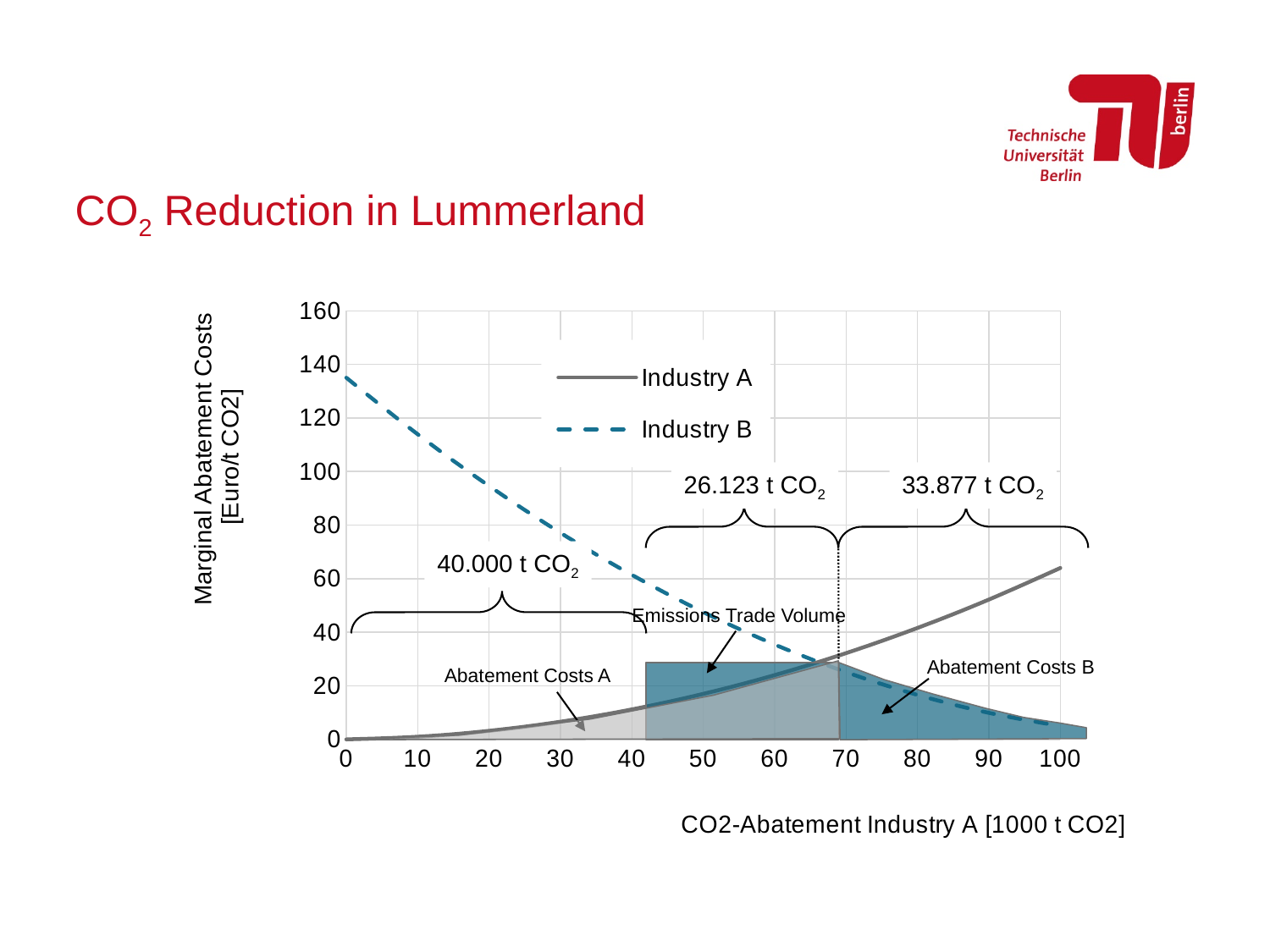

# CO2 Reduction in Lummerland

### Chart

| Category | Industry A | Industry B |
|---|---|---|

26.123 t CO2
33.877 t CO2

40.000 t CO2

Emissions Trade Volume

Abatement Costs B
Abatement Costs A